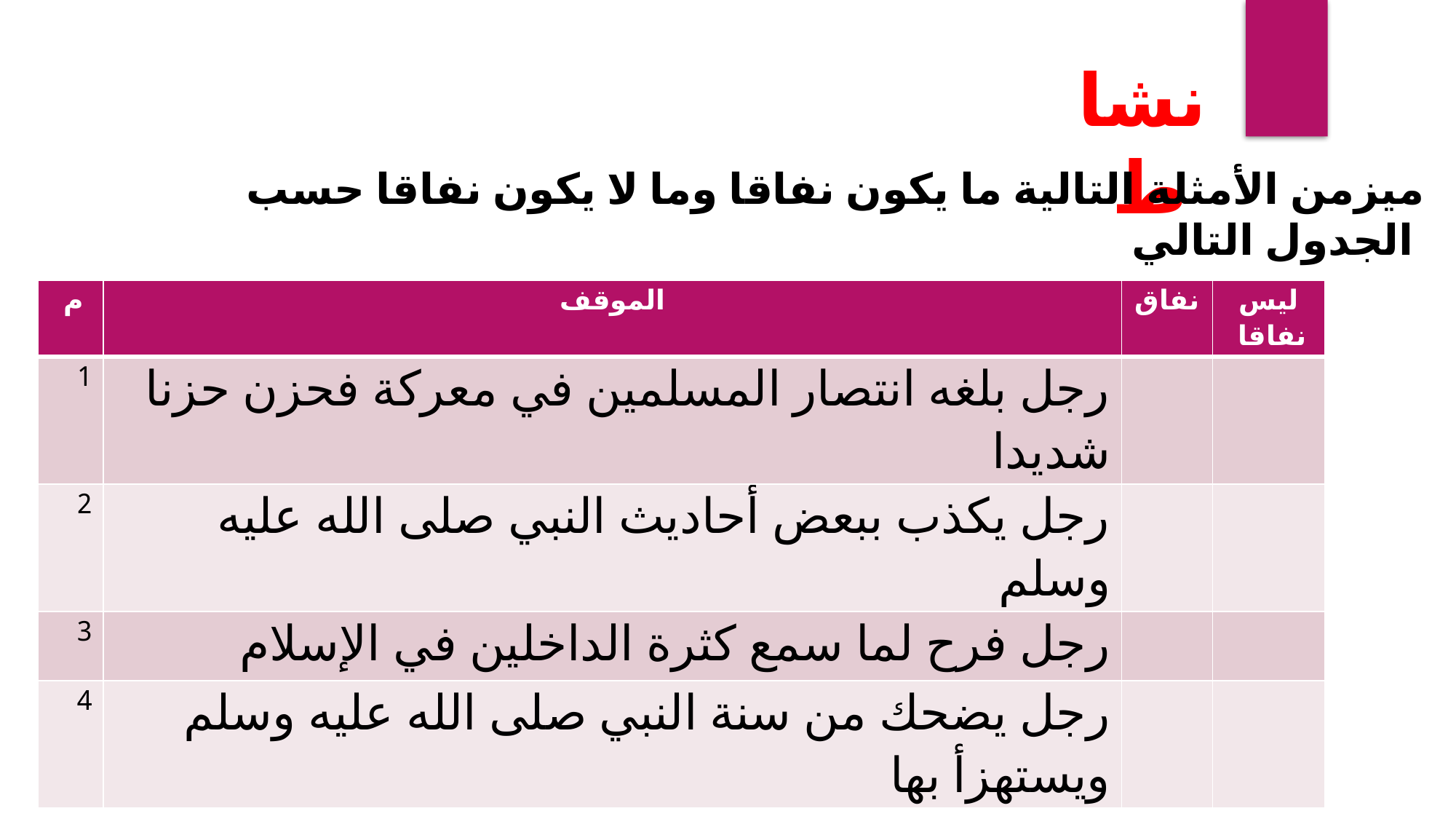

نشاط
ميزمن الأمثلة التالية ما يكون نفاقا وما لا يكون نفاقا حسب الجدول التالي
| م | الموقف | نفاق | ليس نفاقا |
| --- | --- | --- | --- |
| 1 | رجل بلغه انتصار المسلمين في معركة فحزن حزنا شديدا |  |  |
| 2 | رجل يكذب ببعض أحاديث النبي صلى الله عليه وسلم |  |  |
| 3 | رجل فرح لما سمع كثرة الداخلين في الإسلام |  |  |
| 4 | رجل يضحك من سنة النبي صلى الله عليه وسلم ويستهزأ بها |  |  |